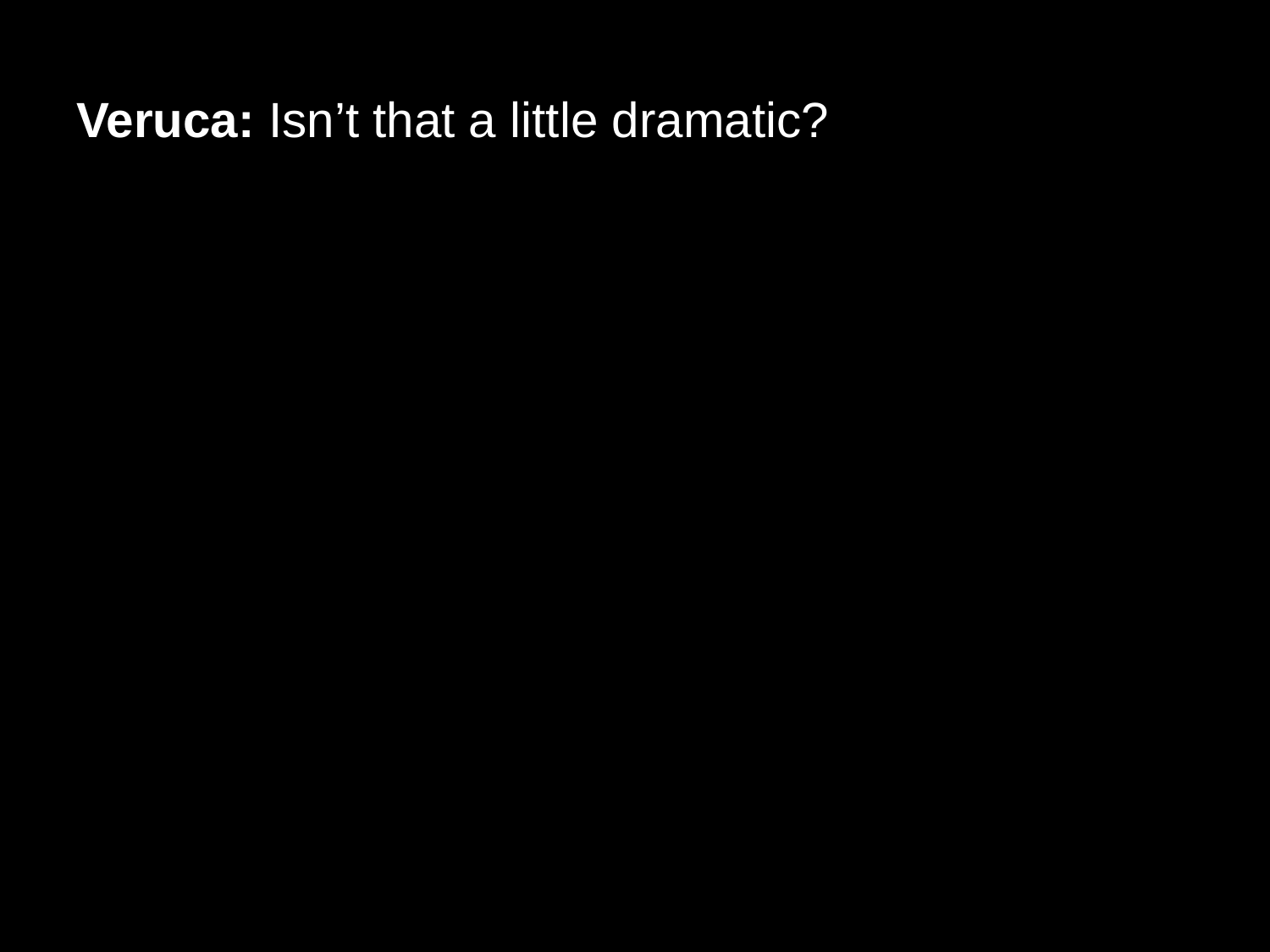

# Veruca: Isn’t that a little dramatic?